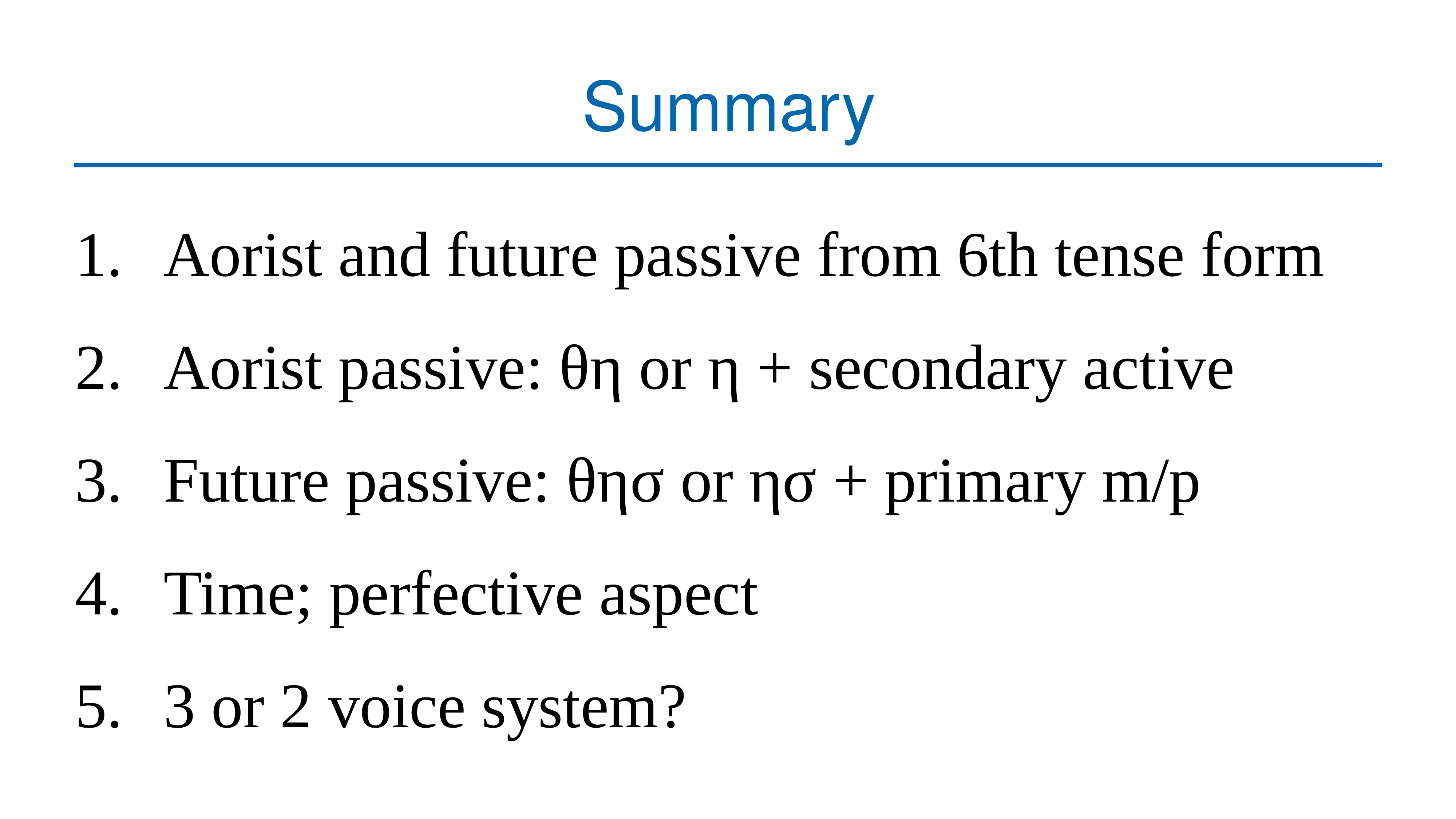

# Summary
Aorist and future passive from 6th tense form
Aorist passive: θη or η + secondary active
Future passive: θησ or ησ + primary m/p
Time; perfective aspect
3 or 2 voice system?